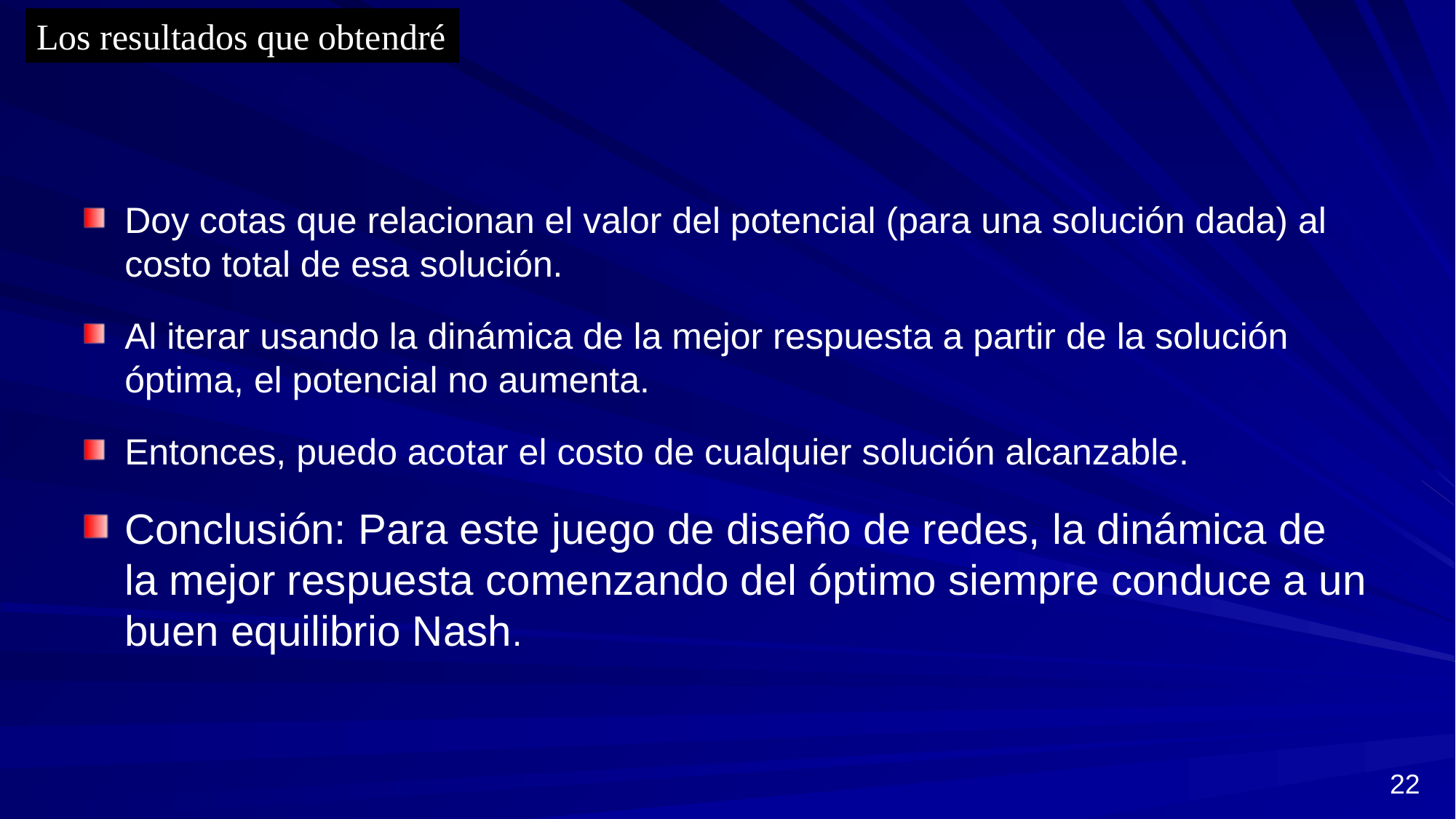

Los resultados que obtendré
Doy cotas que relacionan el valor del potencial (para una solución dada) al costo total de esa solución.

Al iterar usando la dinámica de la mejor respuesta a partir de la solución óptima, el potencial no aumenta.

Entonces, puedo acotar el costo de cualquier solución alcanzable.

Conclusión: Para este juego de diseño de redes, la dinámica de la mejor respuesta comenzando del óptimo siempre conduce a un buen equilibrio Nash.
22